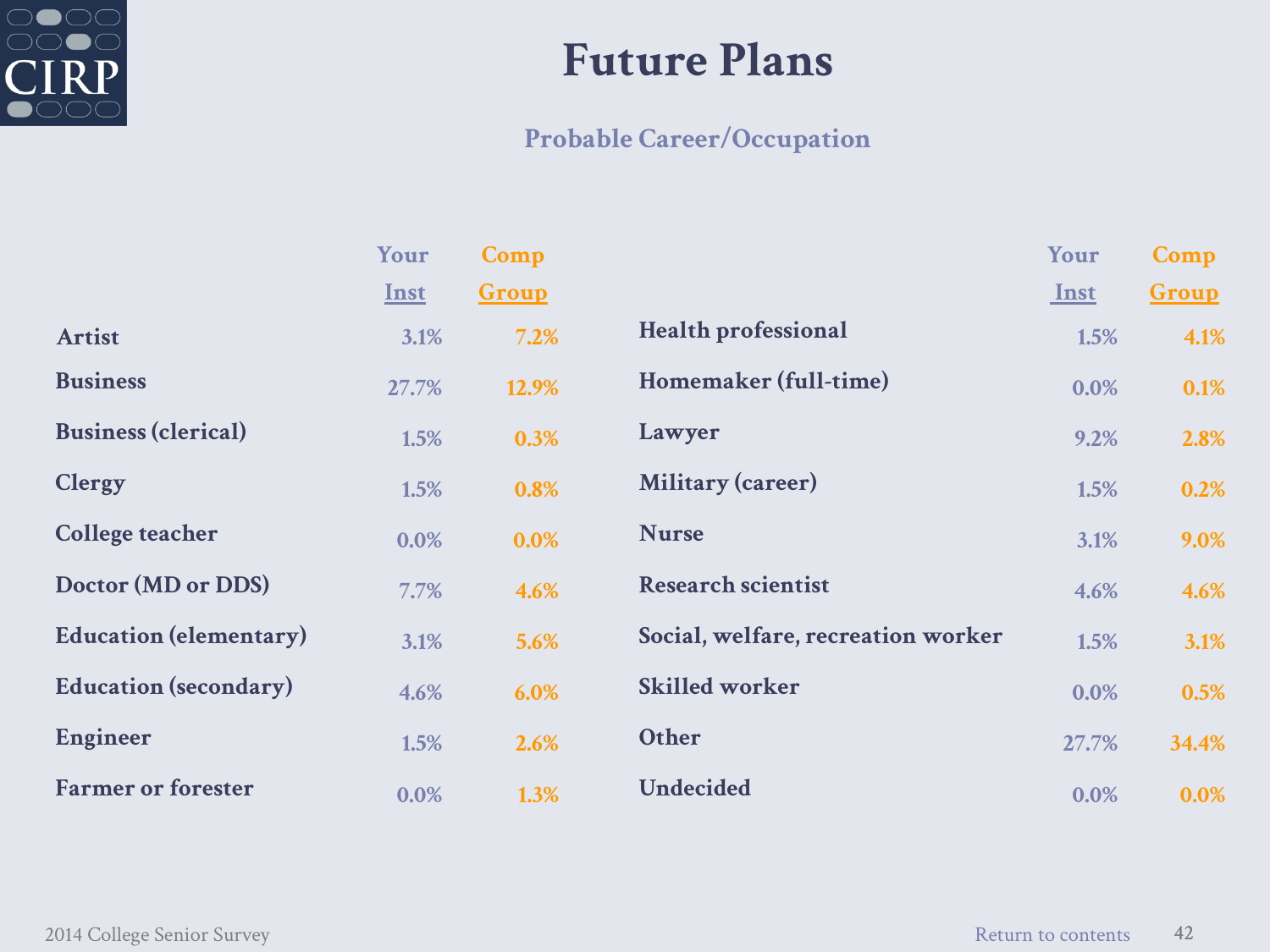

Future Plans
Probable Career/Occupation
|  | Your Inst | Comp Group |  |  | Your Inst | Comp Group |
| --- | --- | --- | --- | --- | --- | --- |
| Artist | 3.1% | 7.2% |  | Health professional | 1.5% | 4.1% |
| Business | 27.7% | 12.9% |  | Homemaker (full-time) | 0.0% | 0.1% |
| Business (clerical) | 1.5% | 0.3% |  | Lawyer | 9.2% | 2.8% |
| Clergy | 1.5% | 0.8% |  | Military (career) | 1.5% | 0.2% |
| College teacher | 0.0% | 0.0% |  | Nurse | 3.1% | 9.0% |
| Doctor (MD or DDS) | 7.7% | 4.6% |  | Research scientist | 4.6% | 4.6% |
| Education (elementary) | 3.1% | 5.6% |  | Social, welfare, recreation worker | 1.5% | 3.1% |
| Education (secondary) | 4.6% | 6.0% |  | Skilled worker | 0.0% | 0.5% |
| Engineer | 1.5% | 2.6% |  | Other | 27.7% | 34.4% |
| Farmer or forester | 0.0% | 1.3% |  | Undecided | 0.0% | 0.0% |
2014 College Senior Survey
42
42